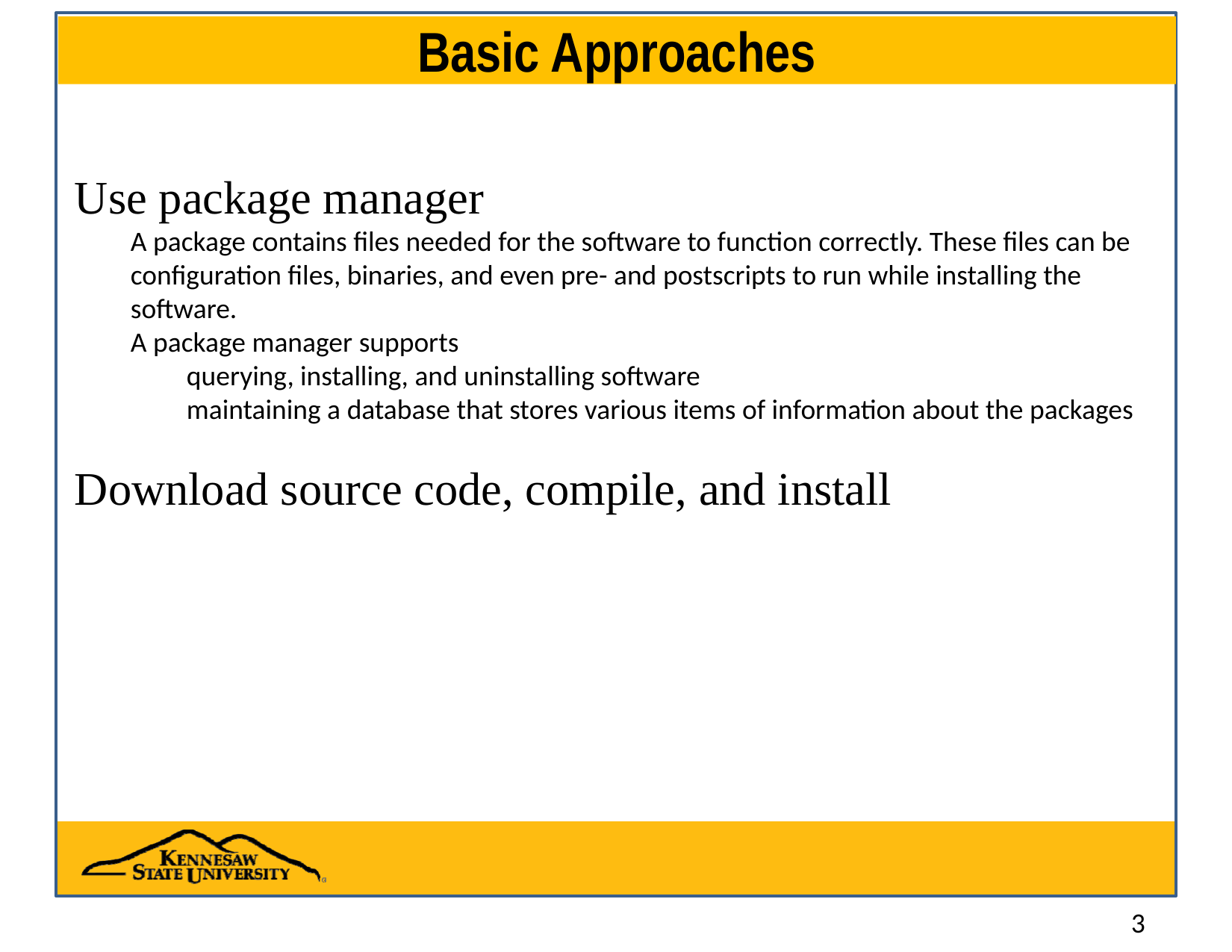

# Basic Approaches
Use package manager
A package contains files needed for the software to function correctly. These files can be configuration files, binaries, and even pre- and postscripts to run while installing the software.
A package manager supports
querying, installing, and uninstalling software
maintaining a database that stores various items of information about the packages

Download source code, compile, and install